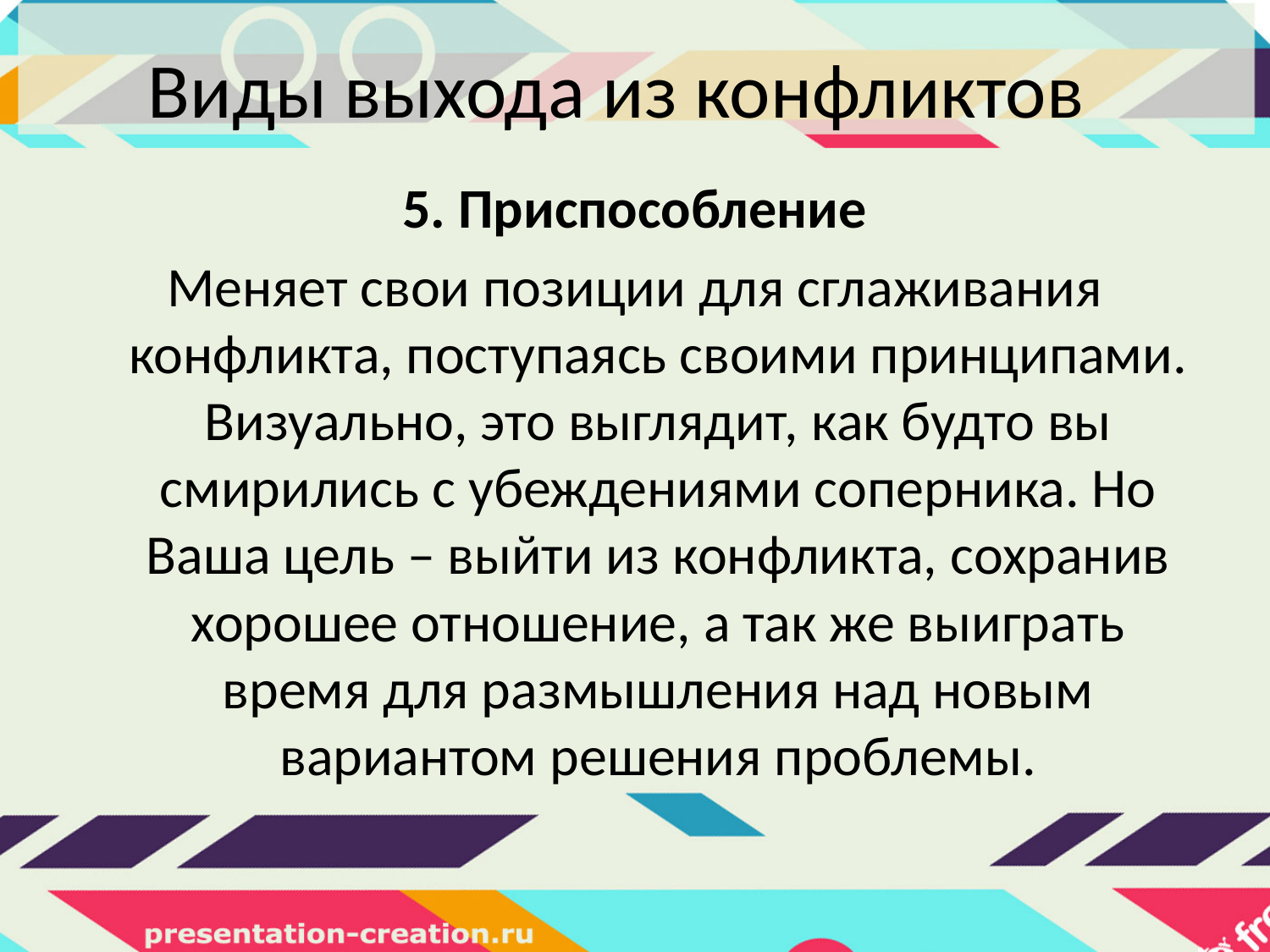

# Виды выхода из конфликтов
5. Приспособление
Меняет свои позиции для сглаживания конфликта, поступаясь своими принципами. Визуально, это выглядит, как будто вы смирились с убеждениями соперника. Но Ваша цель – выйти из конфликта, сохранив хорошее отношение, а так же выиграть время для размышления над новым вариантом решения проблемы.